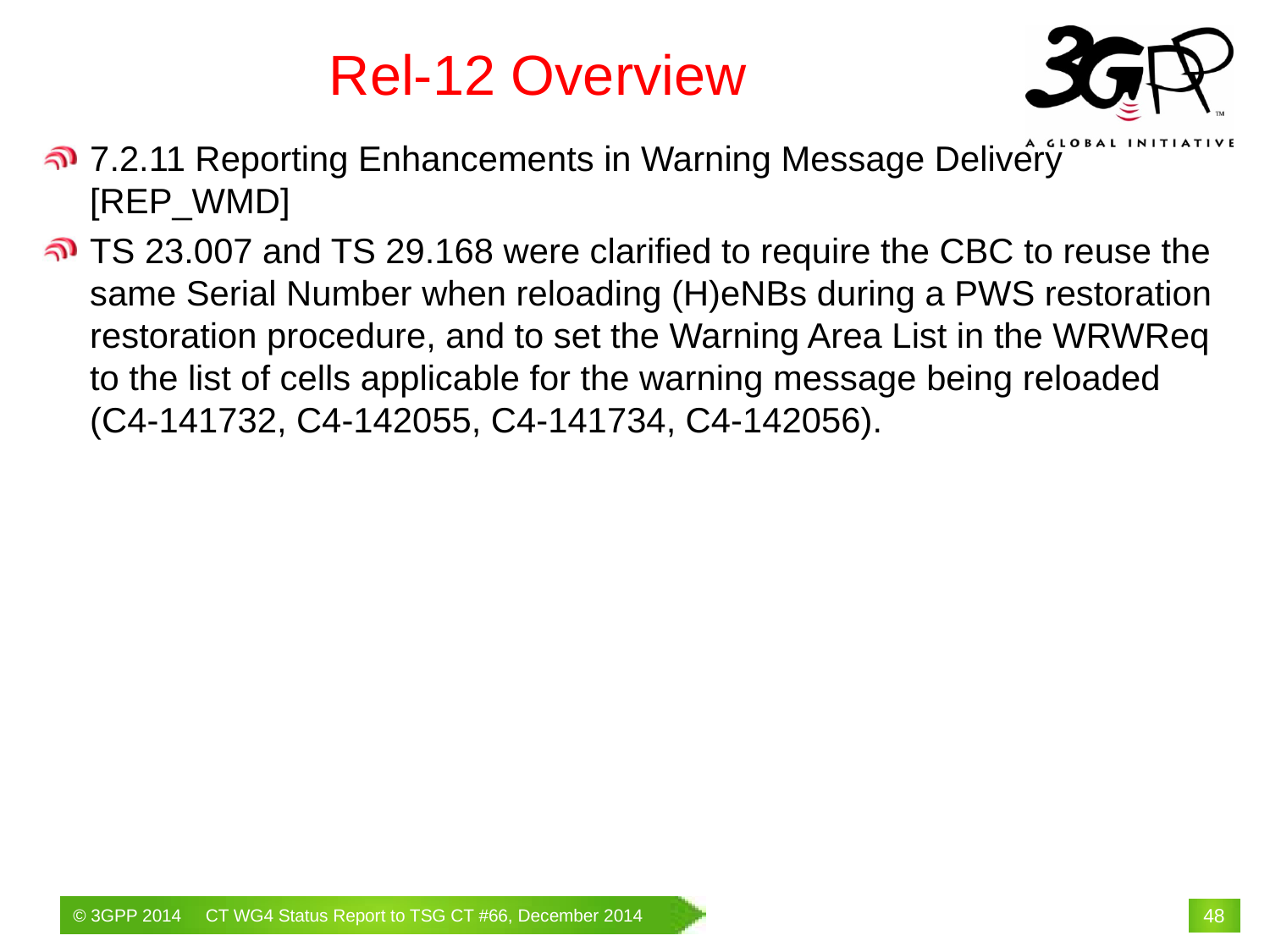

# Rel-12 Overview
7.2.11 Reporting Enhancements in Warning Message Delivery [REP_WMD]
TS 23.007 and TS 29.168 were clarified to require the CBC to reuse the same Serial Number when reloading (H)eNBs during a PWS restoration restoration procedure, and to set the Warning Area List in the WRWReq to the list of cells applicable for the warning message being reloaded (C4-141732, C4-142055, C4-141734, C4-142056).